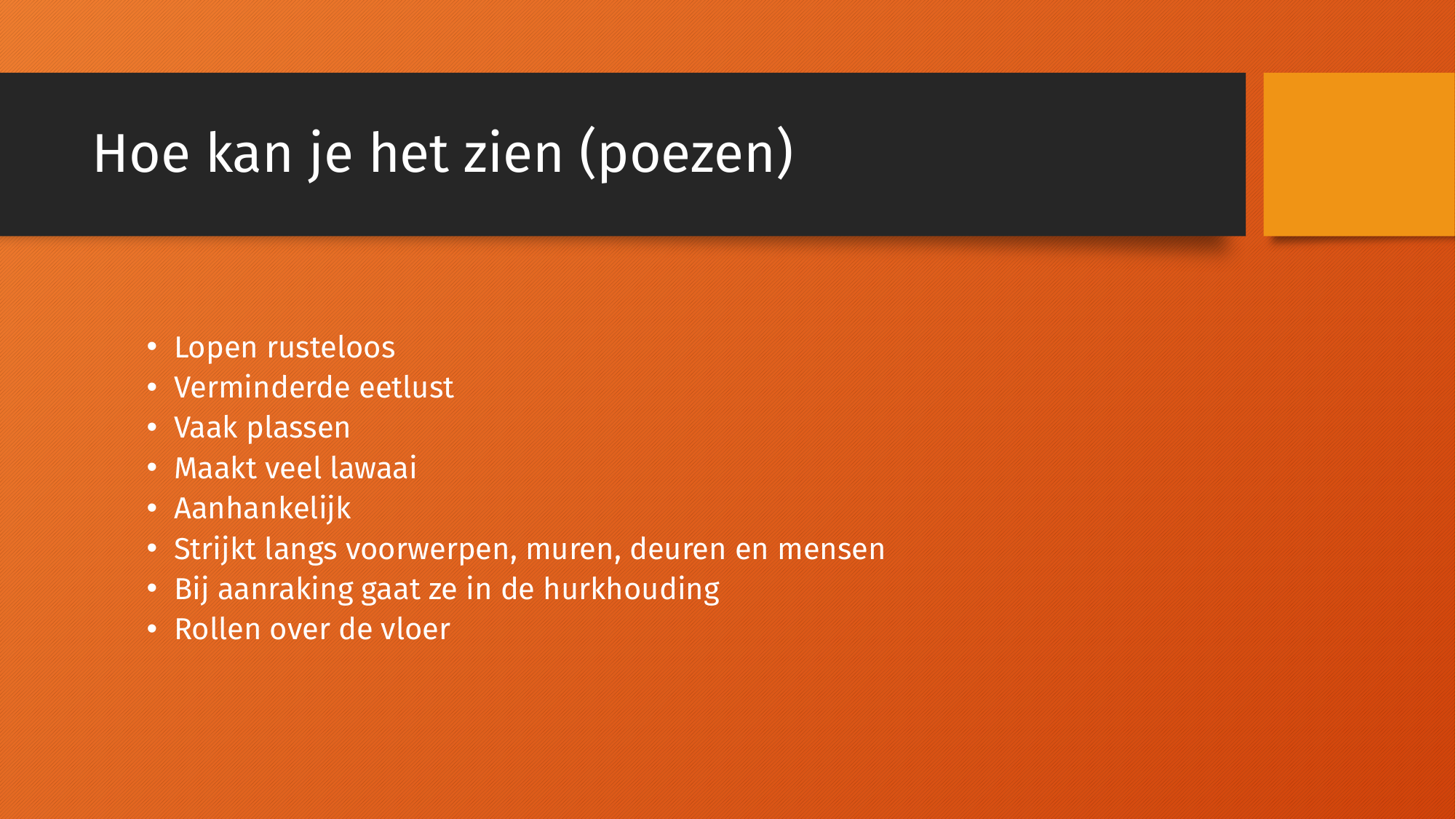

# Hoe kan je het zien (poezen)

Lopen rusteloos
Verminderde eetlust
Vaak plassen
Maakt veel lawaai
Aanhankelijk
Strijkt langs voorwerpen, muren, deuren en mensen
Bij aanraking gaat ze in de hurkhouding
Rollen over de vloer